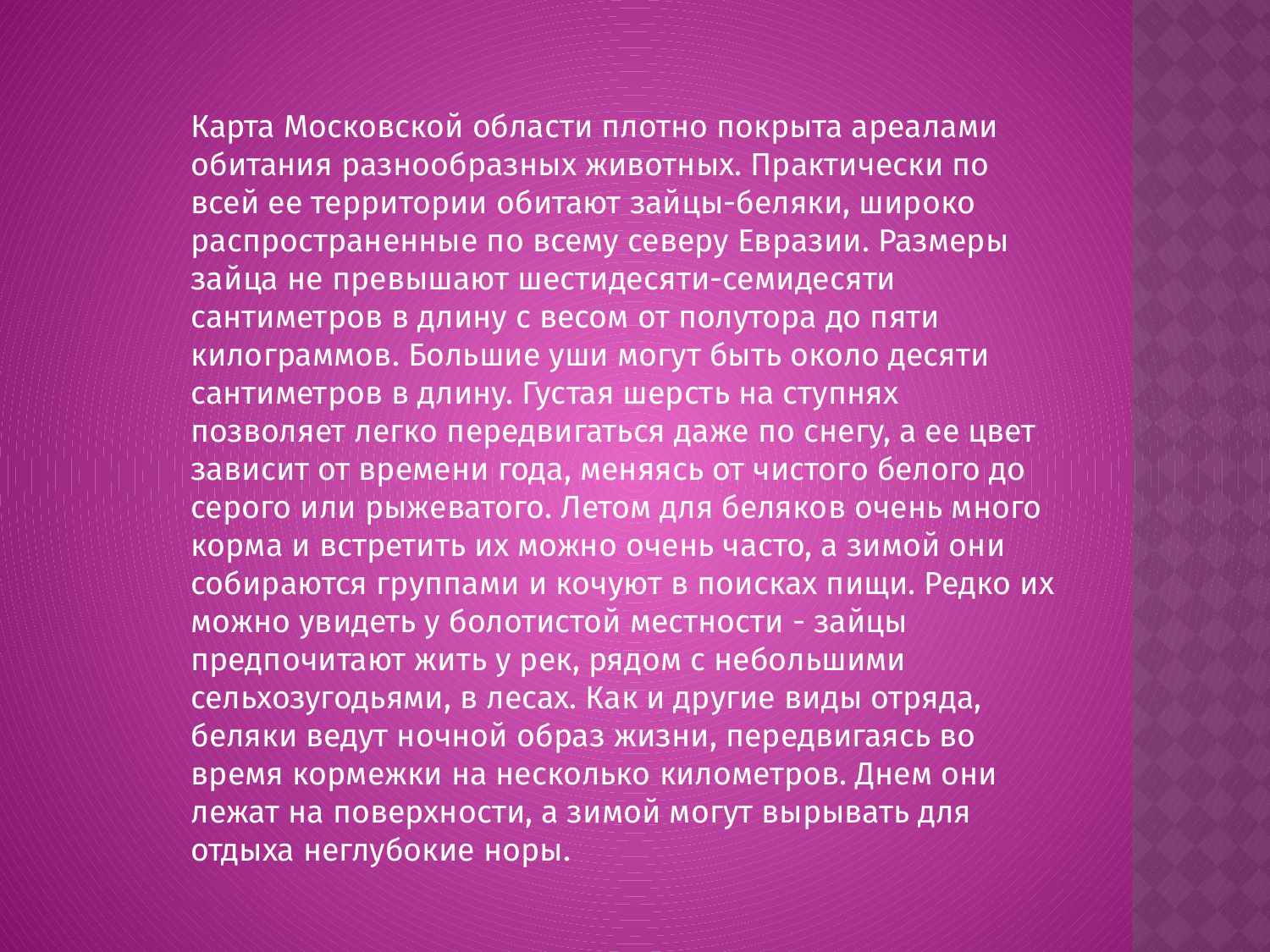

Карта Московской области плотно покрыта ареалами обитания разнообразных животных. Практически по всей ее территории обитают зайцы-беляки, широко распространенные по всему северу Евразии. Размеры зайца не превышают шестидесяти-семидесяти сантиметров в длину с весом от полутора до пяти килограммов. Большие уши могут быть около десяти сантиметров в длину. Густая шерсть на ступнях позволяет легко передвигаться даже по снегу, а ее цвет зависит от времени года, меняясь от чистого белого до серого или рыжеватого. Летом для беляков очень много корма и встретить их можно очень часто, а зимой они собираются группами и кочуют в поисках пищи. Редко их можно увидеть у болотистой местности - зайцы предпочитают жить у рек, рядом с небольшими сельхозугодьями, в лесах. Как и другие виды отряда, беляки ведут ночной образ жизни, передвигаясь во время кормежки на несколько километров. Днем они лежат на поверхности, а зимой могут вырывать для отдыха неглубокие норы.